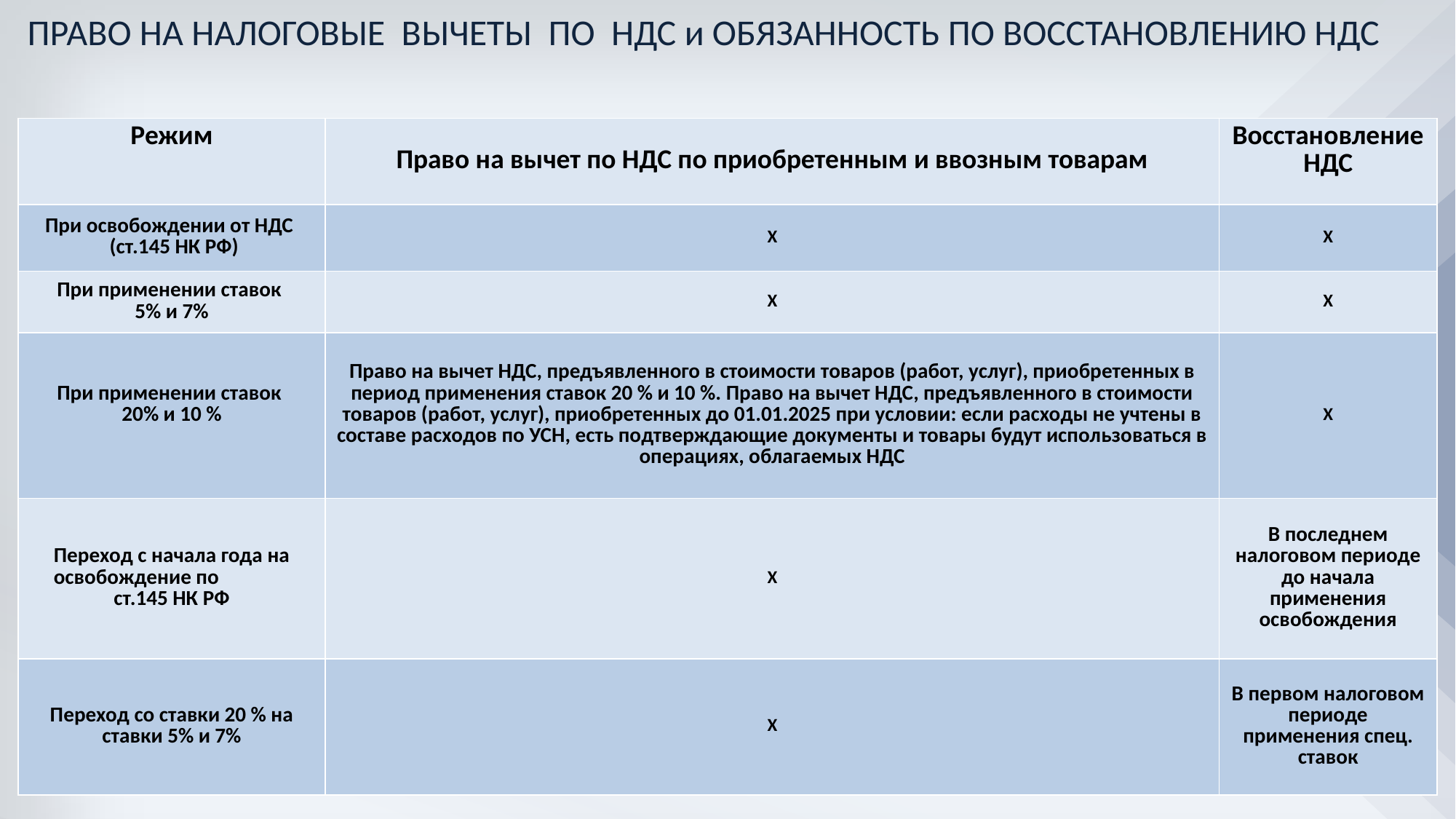

# ПРАВО НА НАЛОГОВЫЕ  ВЫЧЕТЫ  ПО  НДС и ОБЯЗАННОСТЬ ПО ВОССТАНОВЛЕНИЮ НДС
| Режим | Право на вычет по НДС по приобретенным и ввозным товарам | Восстановление НДС |
| --- | --- | --- |
| При освобождении от НДС (ст.145 НК РФ) | Х | Х |
| При применении ставок 5% и 7% | Х | Х |
| При применении ставок 20% и 10 % | Право на вычет НДС, предъявленного в стоимости товаров (работ, услуг), приобретенных в период применения ставок 20 % и 10 %. Право на вычет НДС, предъявленного в стоимости товаров (работ, услуг), приобретенных до 01.01.2025 при условии: если расходы не учтены в составе расходов по УСН, есть подтверждающие документы и товары будут использоваться в операциях, облагаемых НДС | Х |
| Переход с начала года на освобождение по ст.145 НК РФ | Х | В последнем налоговом периоде до начала применения освобождения |
| Переход со ставки 20 % на ставки 5% и 7% | Х | В первом налоговом периоде применения спец. ставок |